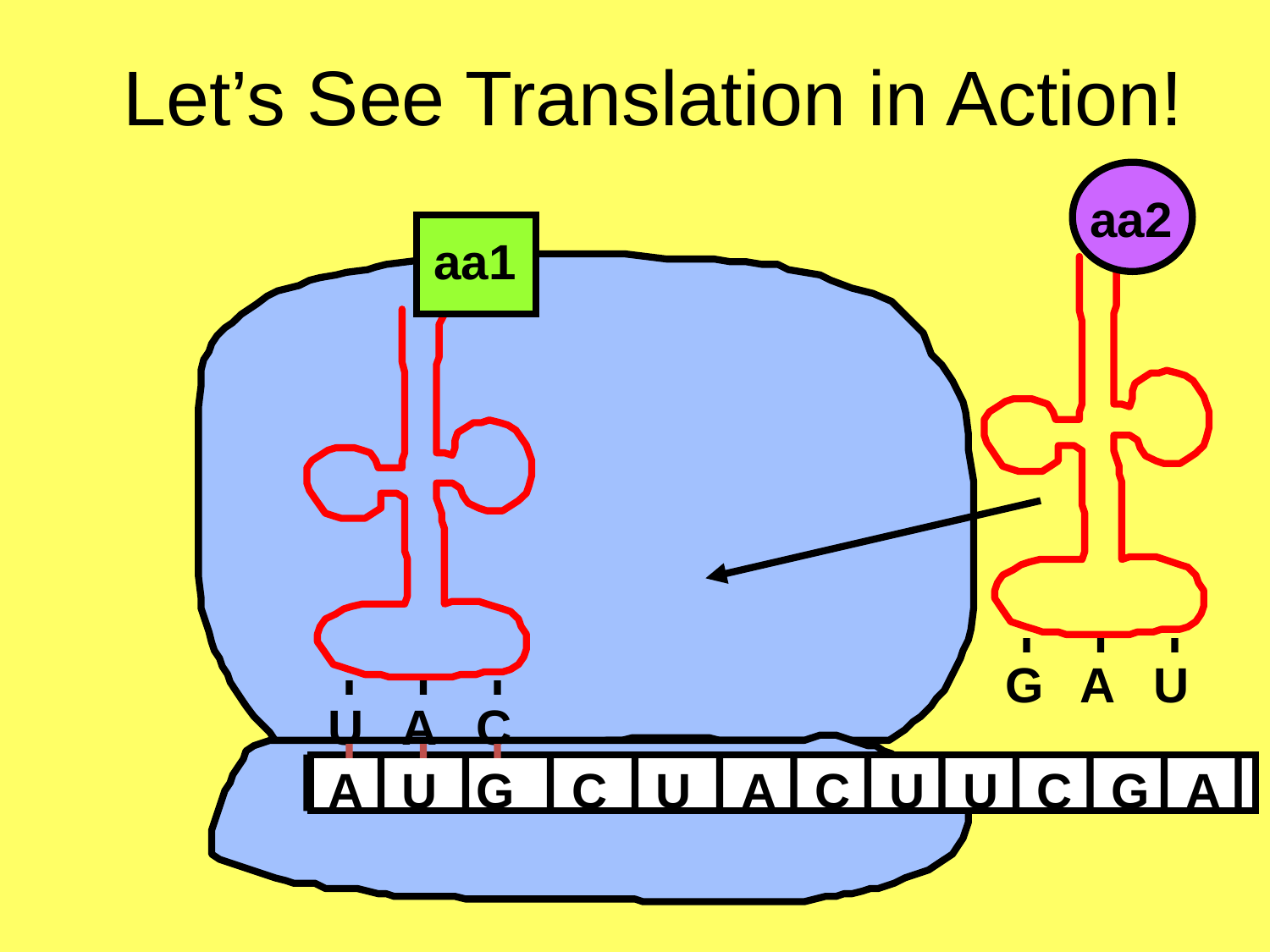

Let’s See Translation in Action!

aa2

G
A
U

aa1

U
A
C

A
U
G
C
U
A
C
U
U
C
G
A